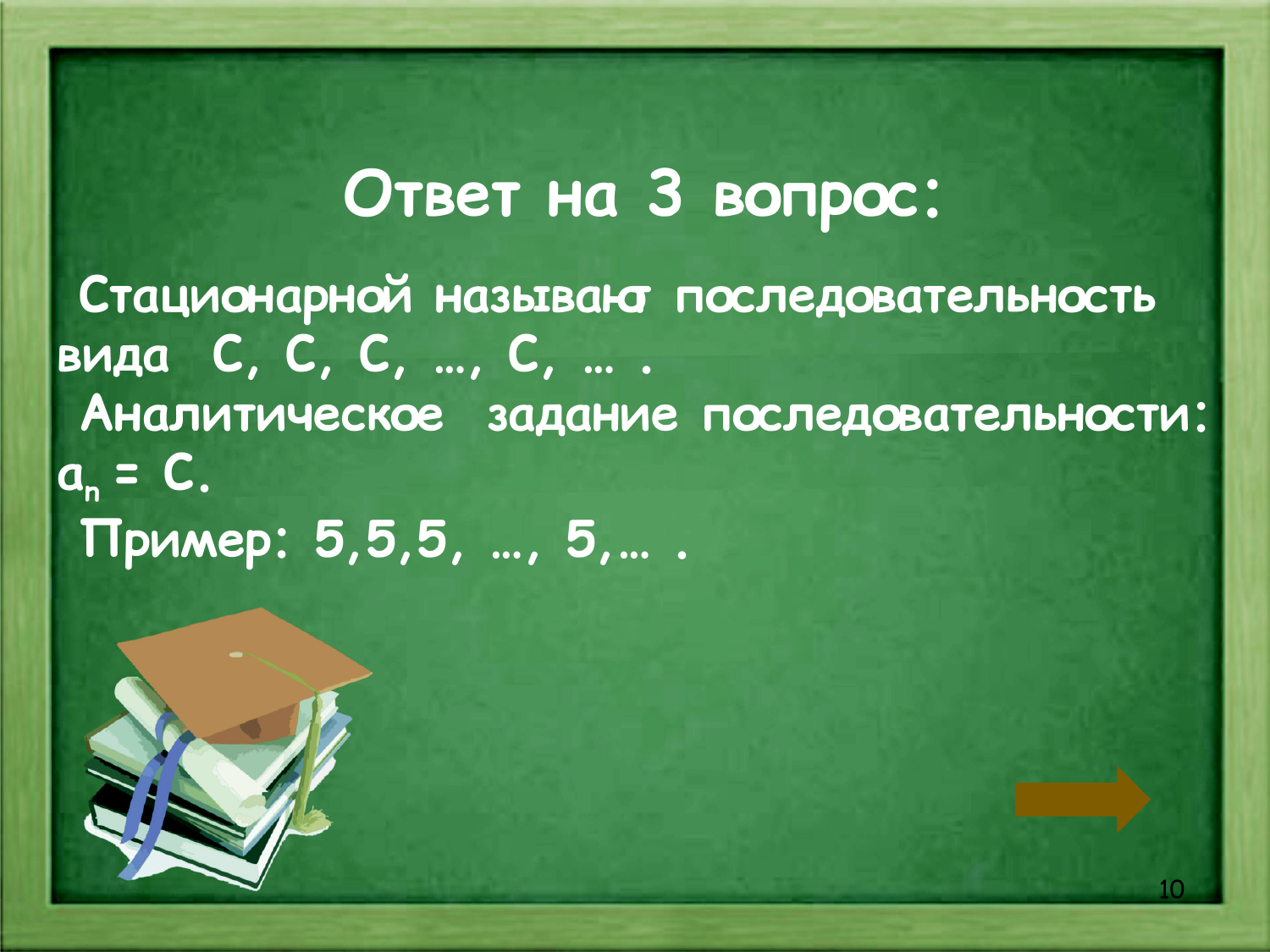

Ответ на 3 вопрос:

 Стационарной называют последовательность   вида  С, С, С, …, С, … .
 Аналитическое  задание последовательности: an = C.
 Пример: 5,5,5, …, 5,… .

10